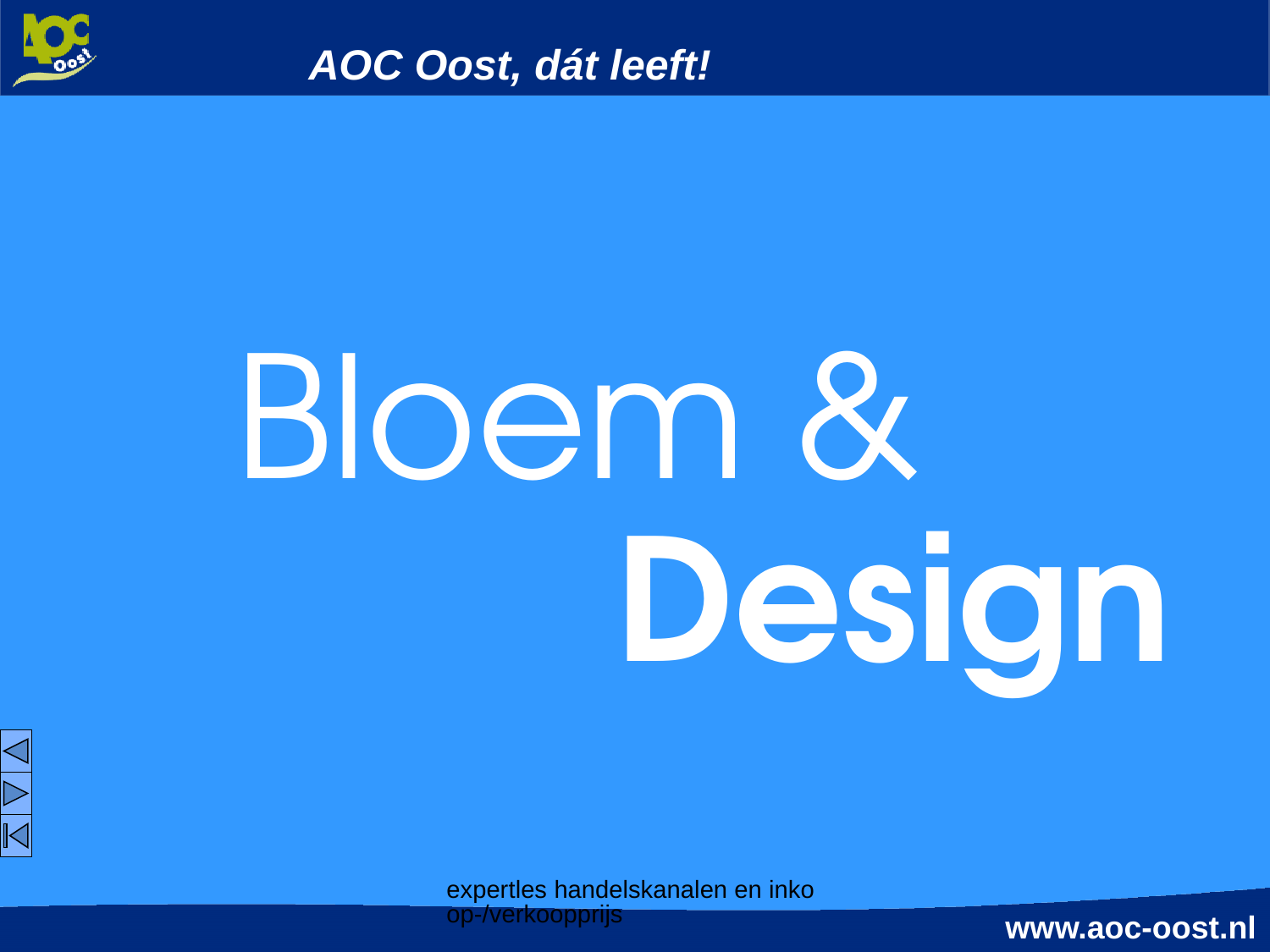

AOC Oost, dát leeft!
    Bloem &
            Design
expertles handelskanalen en inkoop-/verkoopprijs